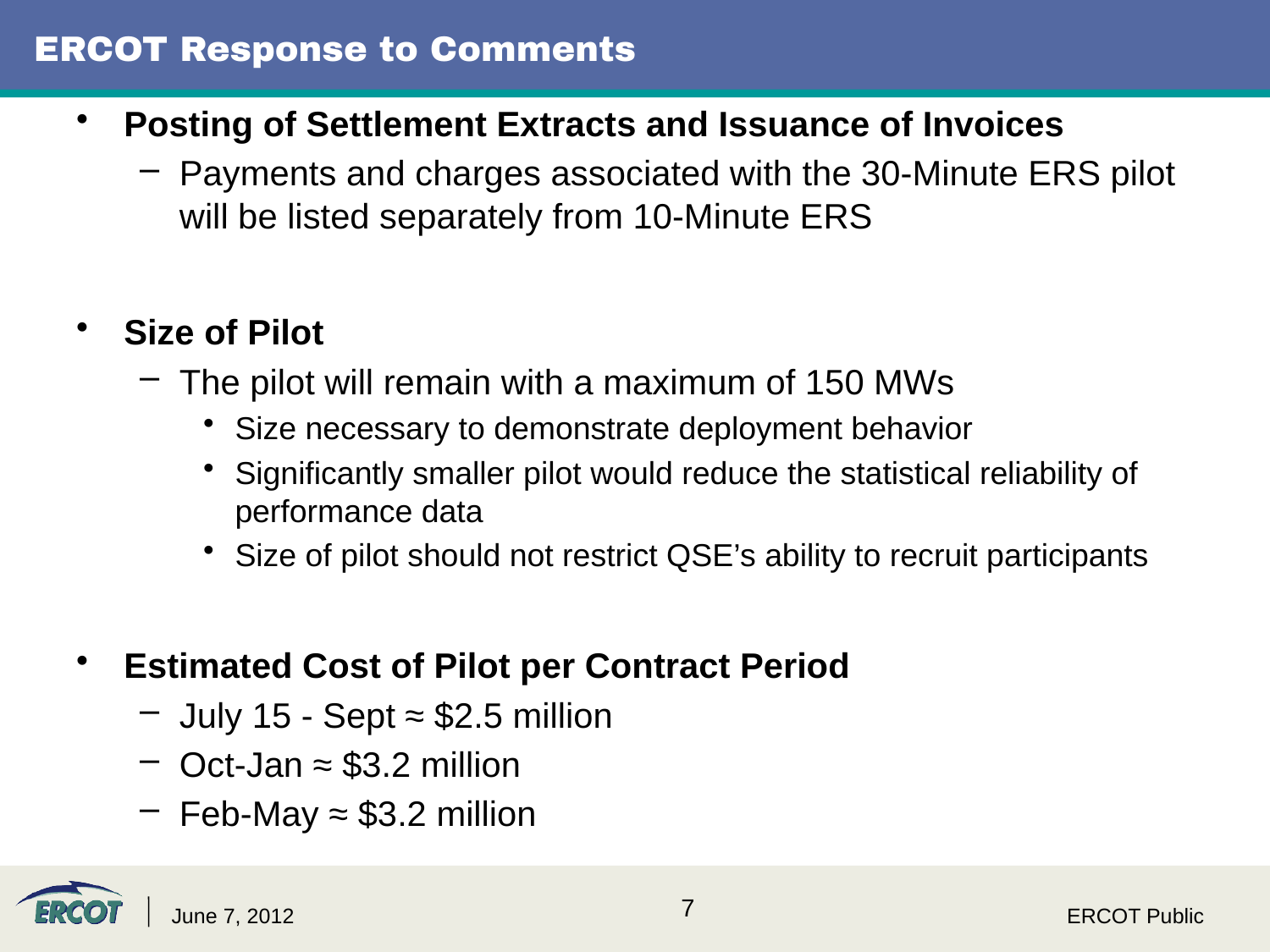

# ERCOT Response to Comments
Posting of Settlement Extracts and Issuance of Invoices
Payments and charges associated with the 30-Minute ERS pilot will be listed separately from 10-Minute ERS

Size of Pilot
The pilot will remain with a maximum of 150 MWs
Size necessary to demonstrate deployment behavior
Significantly smaller pilot would reduce the statistical reliability of performance data
Size of pilot should not restrict QSE’s ability to recruit participants

Estimated Cost of Pilot per Contract Period
July 15 - Sept ≈ $2.5 million
Oct-Jan ≈ $3.2 million
Feb-May ≈ $3.2 million
June 7, 2012

ERCOT Public